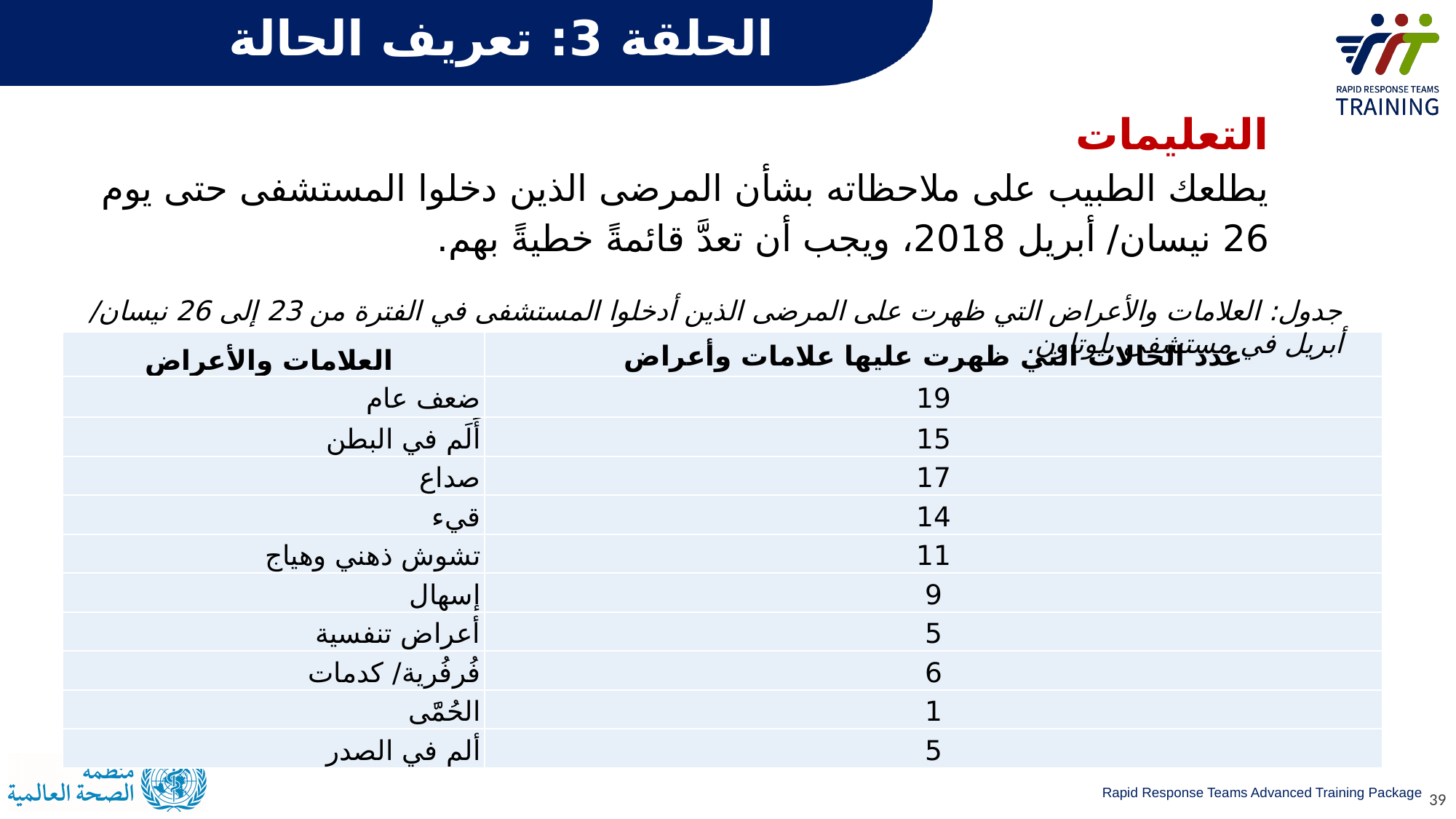

الحلقة 3: تعريف الحالة
التعليمات
يطلعك الطبيب على ملاحظاته بشأن المرضى الذين دخلوا المستشفى حتى يوم 26 نيسان/ أبريل 2018، ويجب أن تعدَّ قائمةً خطيةً بهم.
جدول: العلامات والأعراض التي ظهرت على المرضى الذين أدخلوا المستشفى في الفترة من 23 إلى 26 نيسان/ أبريل في مستشفى بلوتاون.
| العلامات والأعراض | عدد الحالات التي ظهرت عليها علامات وأعراض |
| --- | --- |
| ضعف عام | 19 |
| أَلَم في البطن | 15 |
| صداع | 17 |
| قيء | 14 |
| تشوش ذهني وهياج | 11 |
| إسهال | 9 |
| أعراض تنفسية | 5 |
| فُرفُرية/ كدمات | 6 |
| الحُمَّى | 1 |
| ألم في الصدر | 5 |